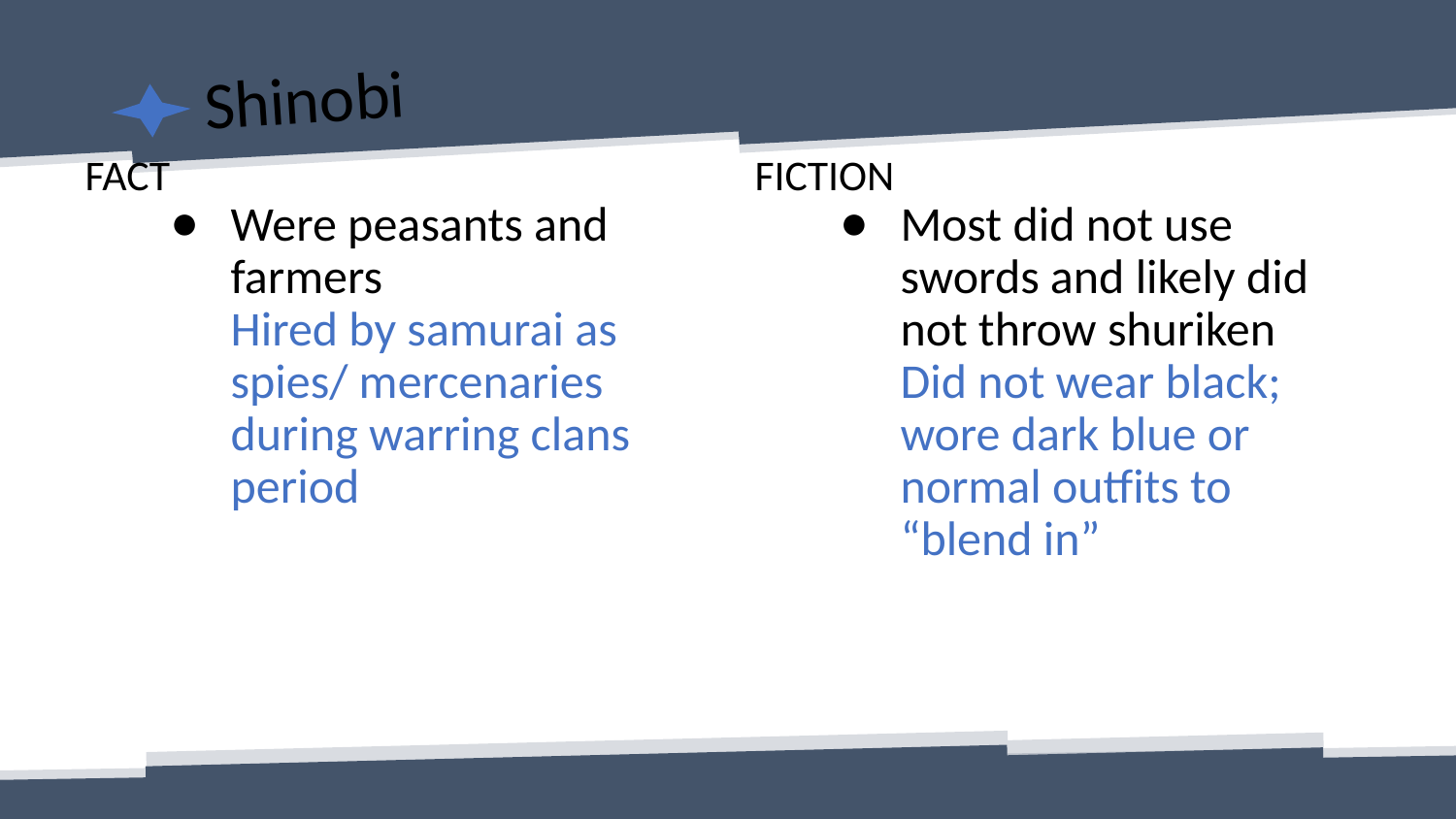

# Shinobi
FACT
Were peasants and farmers
Hired by samurai as spies/ mercenaries during warring clans period

FICTION
Most did not use swords and likely did not throw shuriken
Did not wear black; wore dark blue or normal outfits to “blend in”